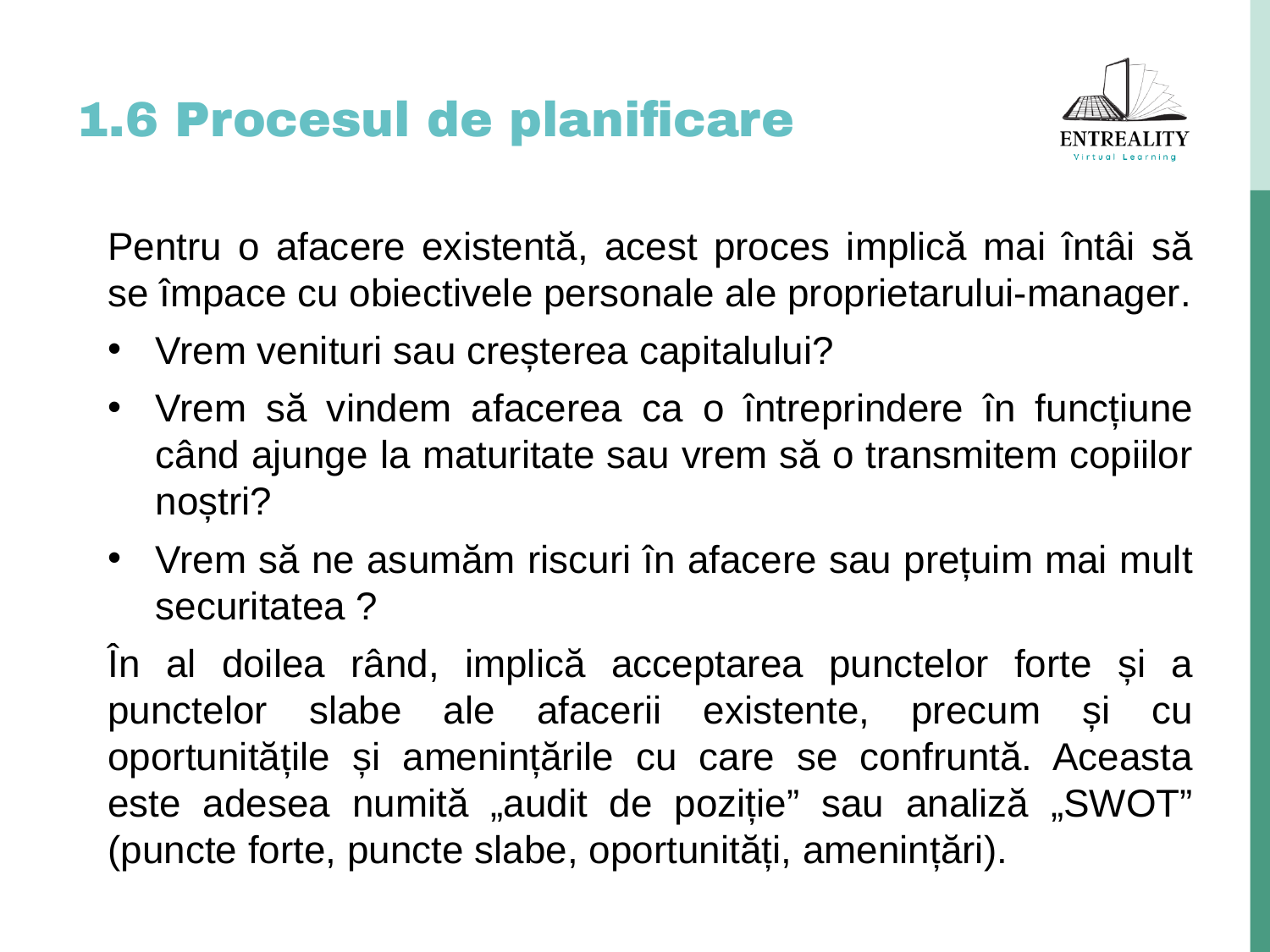

# 1.6 Procesul de planificare
Pentru o afacere existentă, acest proces implică mai întâi să se împace cu obiectivele personale ale proprietarului-manager.
Vrem venituri sau creșterea capitalului?
Vrem să vindem afacerea ca o întreprindere în funcțiune când ajunge la maturitate sau vrem să o transmitem copiilor noștri?
Vrem să ne asumăm riscuri în afacere sau prețuim mai mult securitatea ?
În al doilea rând, implică acceptarea punctelor forte și a punctelor slabe ale afacerii existente, precum și cu oportunitățile și amenințările cu care se confruntă. Aceasta este adesea numită „audit de poziție” sau analiză „SWOT” (puncte forte, puncte slabe, oportunități, amenințări).